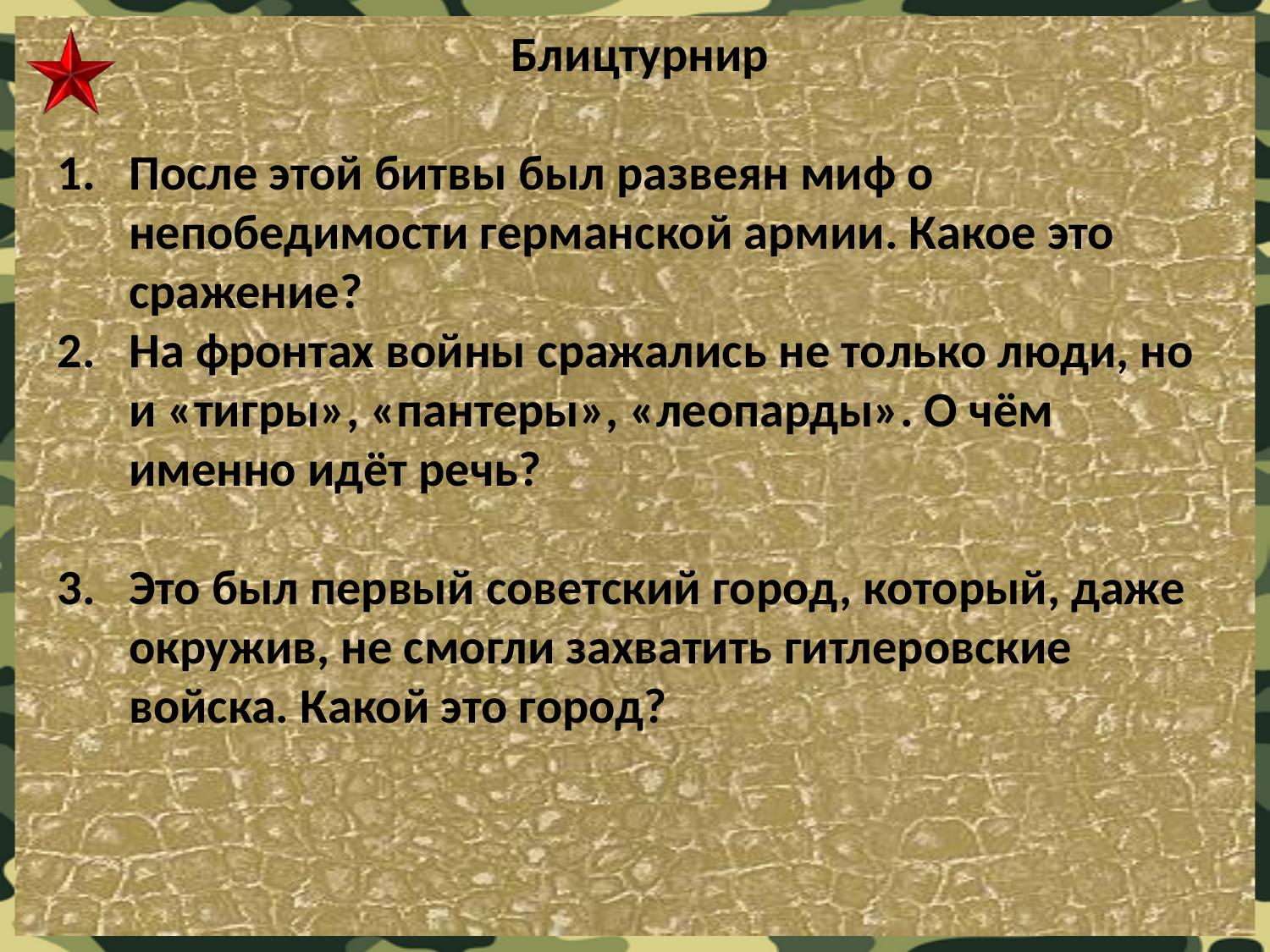

Блицтурнир

После этой битвы был развеян миф о непобедимости германской армии. Какое это сражение?
На фронтах войны сражались не только люди, но и «тигры», «пантеры», «леопарды». О чём именно идёт речь?

Это был первый советский город, который, даже окружив, не смогли захватить гитлеровские войска. Какой это город?